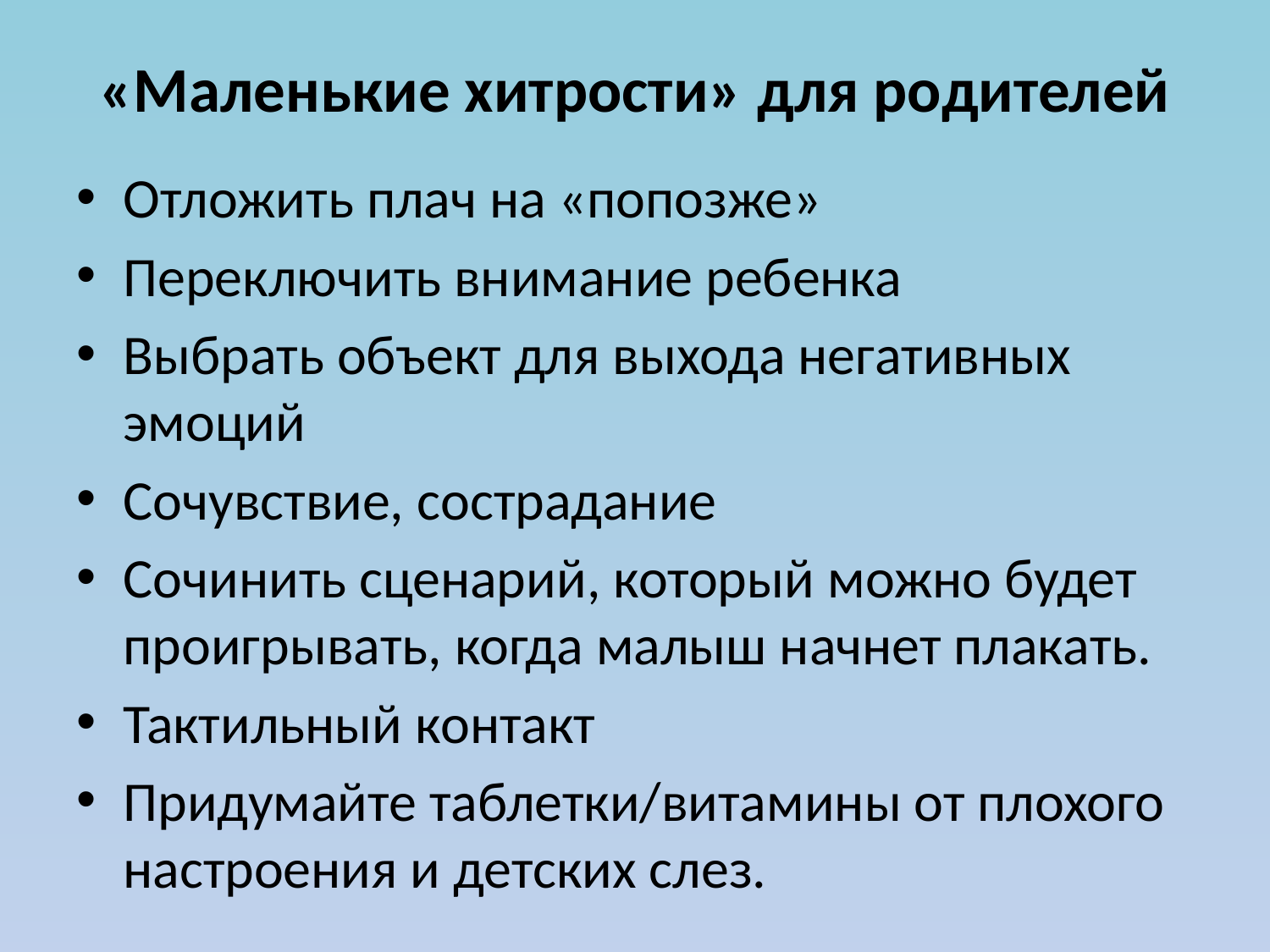

# «Маленькие хитрости» для родителей
Отложить плач на «попозже»
Переключить внимание ребенка
Выбрать объект для выхода негативных эмоций
Сочувствие, сострадание
Сочинить сценарий, который можно будет проигрывать, когда малыш начнет плакать.
Тактильный контакт
Придумайте таблетки/витамины от плохого настроения и детских слез.